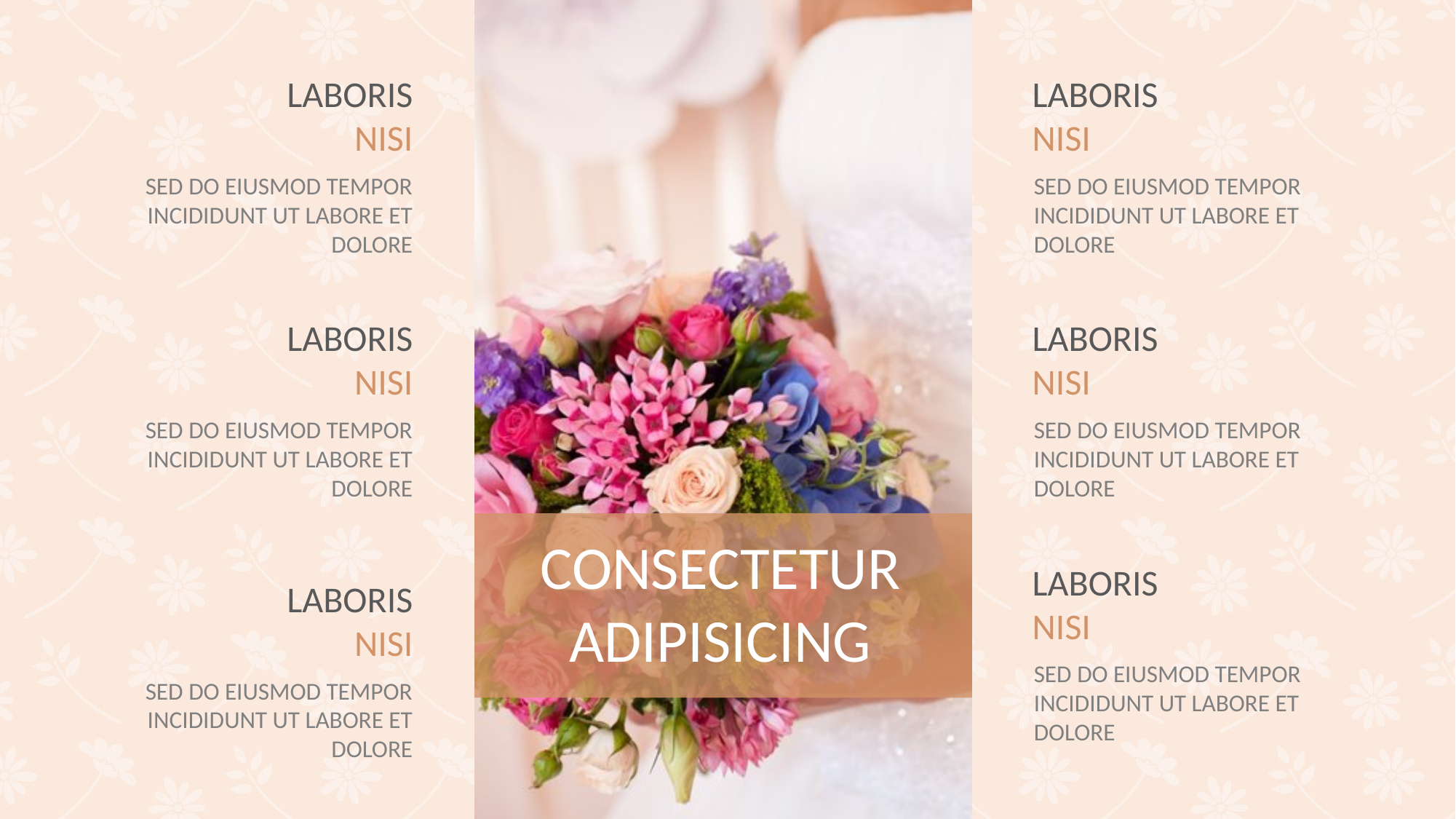

LABORIS NISI
LABORIS NISI
SED DO EIUSMOD TEMPOR INCIDIDUNT UT LABORE ET DOLORE
SED DO EIUSMOD TEMPOR INCIDIDUNT UT LABORE ET DOLORE
LABORIS NISI
LABORIS NISI
SED DO EIUSMOD TEMPOR INCIDIDUNT UT LABORE ET DOLORE
SED DO EIUSMOD TEMPOR INCIDIDUNT UT LABORE ET DOLORE

CONSECTETUR ADIPISICING
LABORIS NISI
LABORIS NISI
SED DO EIUSMOD TEMPOR INCIDIDUNT UT LABORE ET DOLORE
SED DO EIUSMOD TEMPOR INCIDIDUNT UT LABORE ET DOLORE